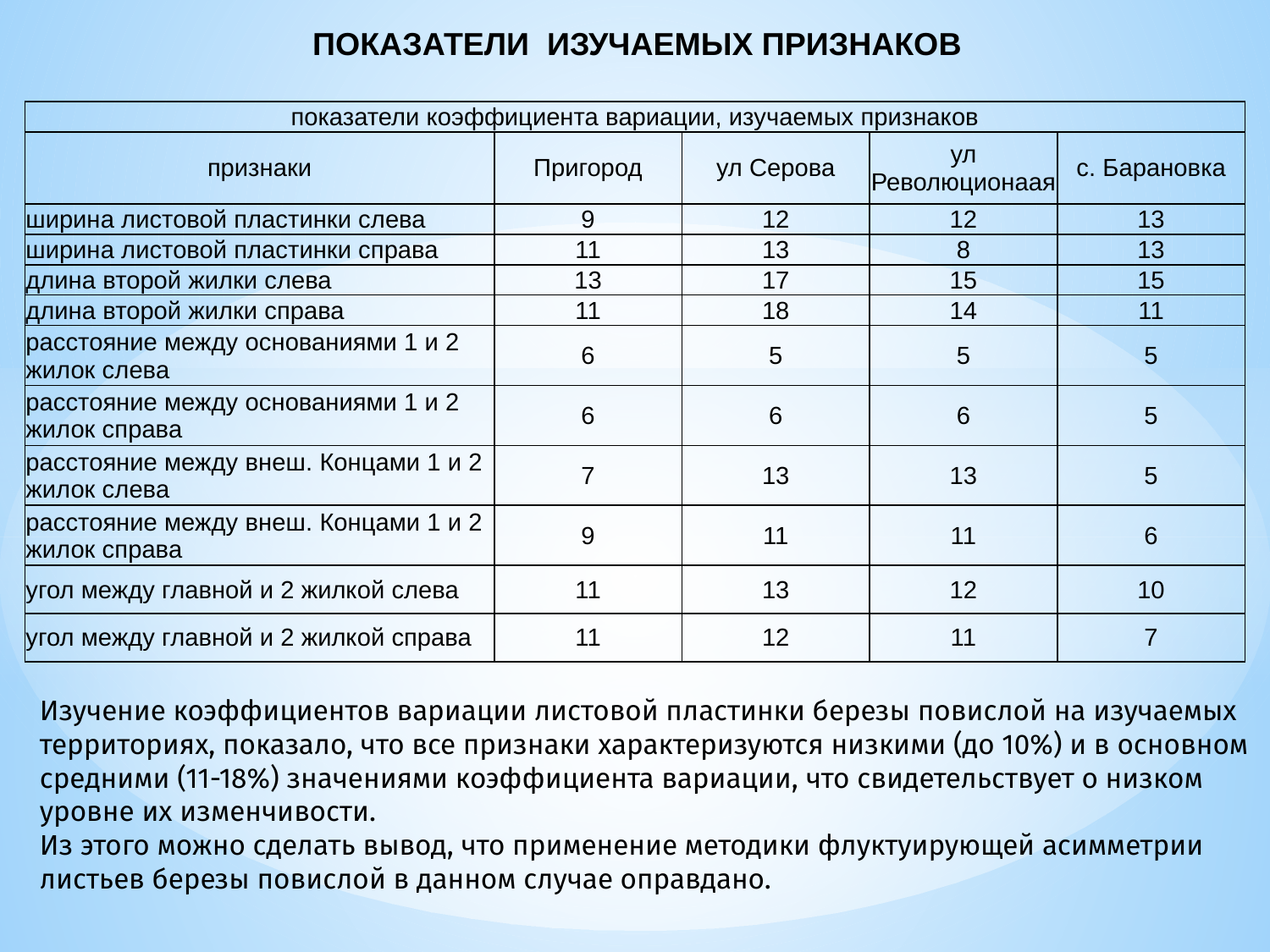

ПОКАЗАТЕЛИ  ИЗУЧАЕМЫХ ПРИЗНАКОВ
| показатели коэффициента вариации, изучаемых признаков |  |  |  |  |
| --- | --- | --- | --- | --- |
| признаки | Пригород | ул Серова | ул Революционаая | с. Барановка |
| ширина листовой пластинки слева | 9 | 12 | 12 | 13 |
| ширина листовой пластинки справа | 11 | 13 | 8 | 13 |
| длина второй жилки слева | 13 | 17 | 15 | 15 |
| длина второй жилки справа | 11 | 18 | 14 | 11 |
| расстояние между основаниями 1 и 2 жилок слева | 6 | 5 | 5 | 5 |
| расстояние между основаниями 1 и 2 жилок справа | 6 | 6 | 6 | 5 |
| расстояние между внеш. Концами 1 и 2 жилок слева | 7 | 13 | 13 | 5 |
| расстояние между внеш. Концами 1 и 2 жилок справа | 9 | 11 | 11 | 6 |
| угол между главной и 2 жилкой слева | 11 | 13 | 12 | 10 |
| угол между главной и 2 жилкой справа | 11 | 12 | 11 | 7 |
Изучение коэффициентов вариации листовой пластинки березы повислой на изучаемых территориях, показало, что все признаки характеризуются низкими (до 10%) и в основном средними (11-18%) значениями коэффициента вариации, что свидетельствует о низком уровне их изменчивости.
Из этого можно сделать вывод, что применение методики флуктуирующей асимметрии листьев березы повислой в данном случае оправдано.